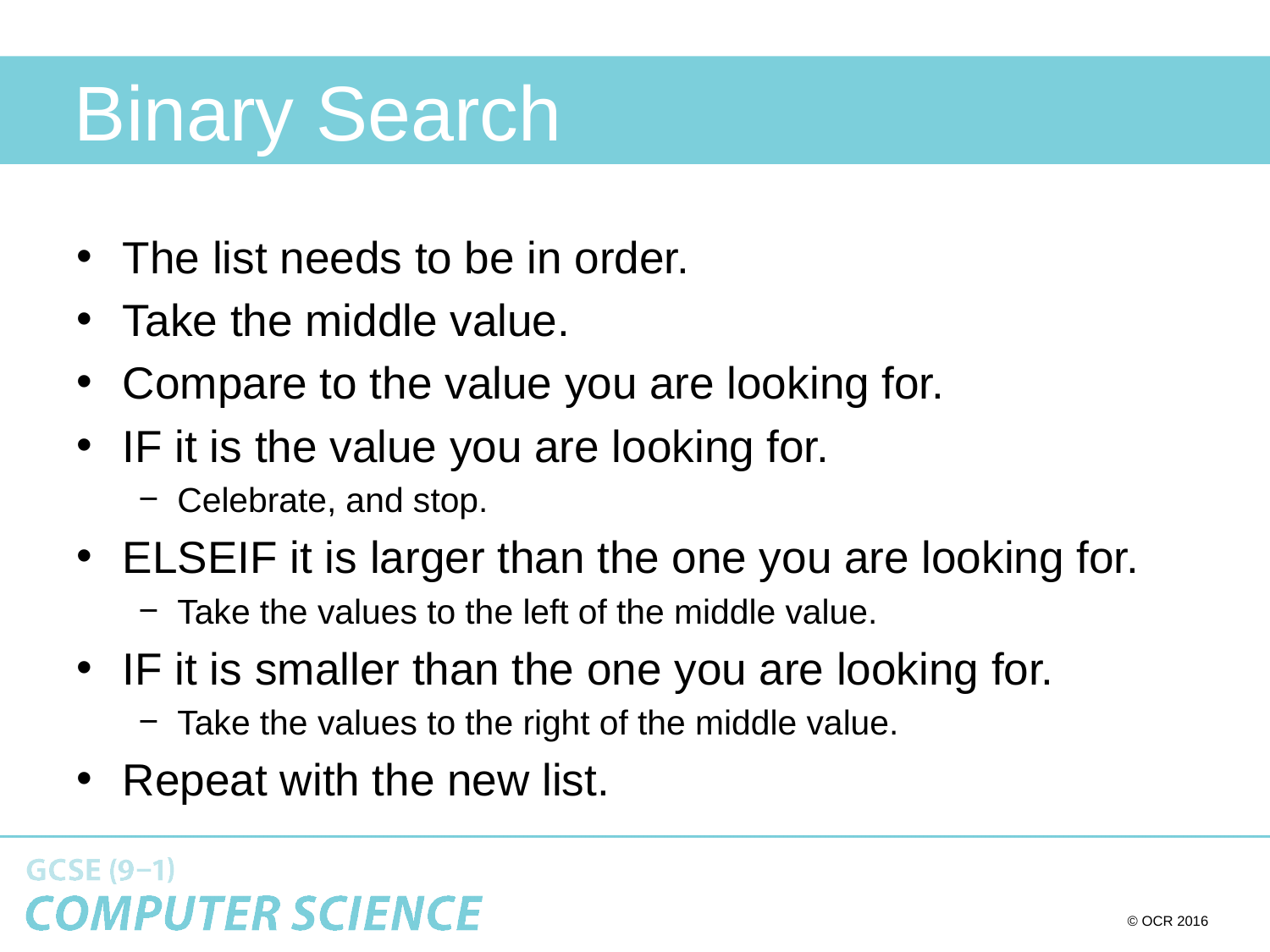

# Binary Search
The list needs to be in order.
Take the middle value.
Compare to the value you are looking for.
IF it is the value you are looking for.
Celebrate, and stop.
ELSEIF it is larger than the one you are looking for.
Take the values to the left of the middle value.
IF it is smaller than the one you are looking for.
Take the values to the right of the middle value.
Repeat with the new list.